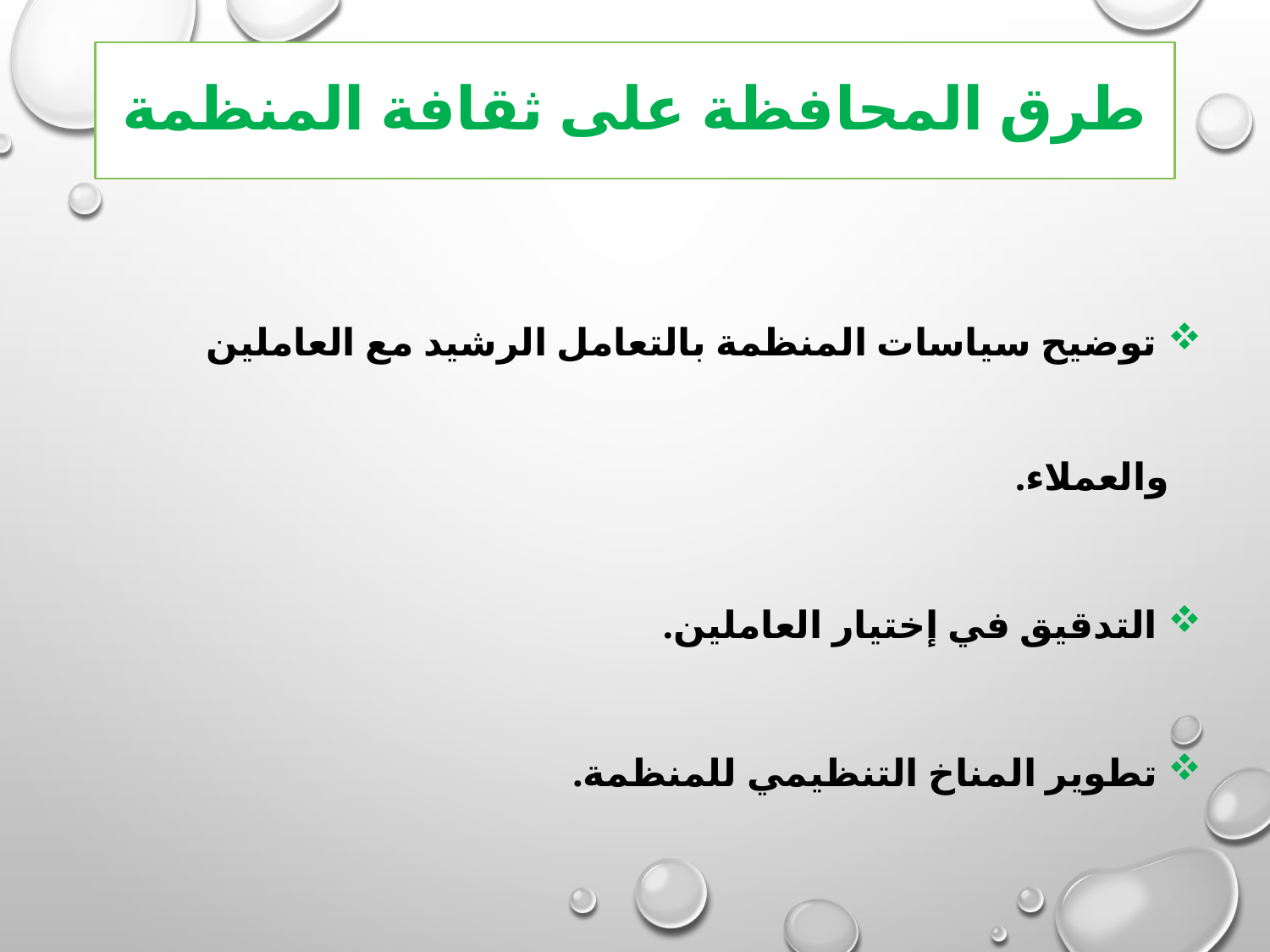

# طرق المحافظة على ثقافة المنظمة
 توضيح سياسات المنظمة بالتعامل الرشيد مع العاملين والعملاء.
 التدقيق في إختيار العاملين.
 تطوير المناخ التنظيمي للمنظمة.